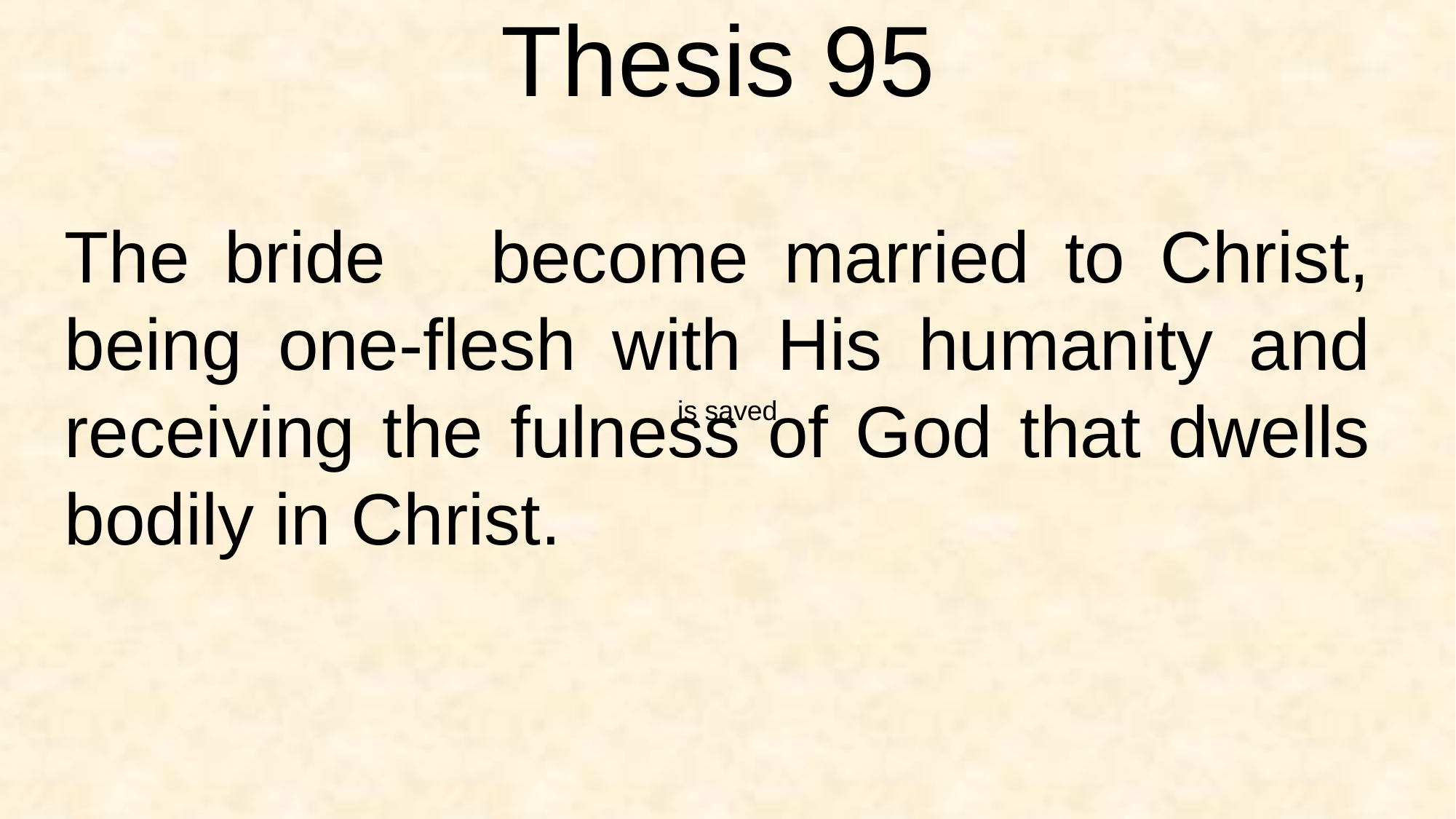

Thesis 95

The bride   become married to Christ, being one-flesh with His humanity and receiving the fulness of God that dwells bodily in Christ.
is saved